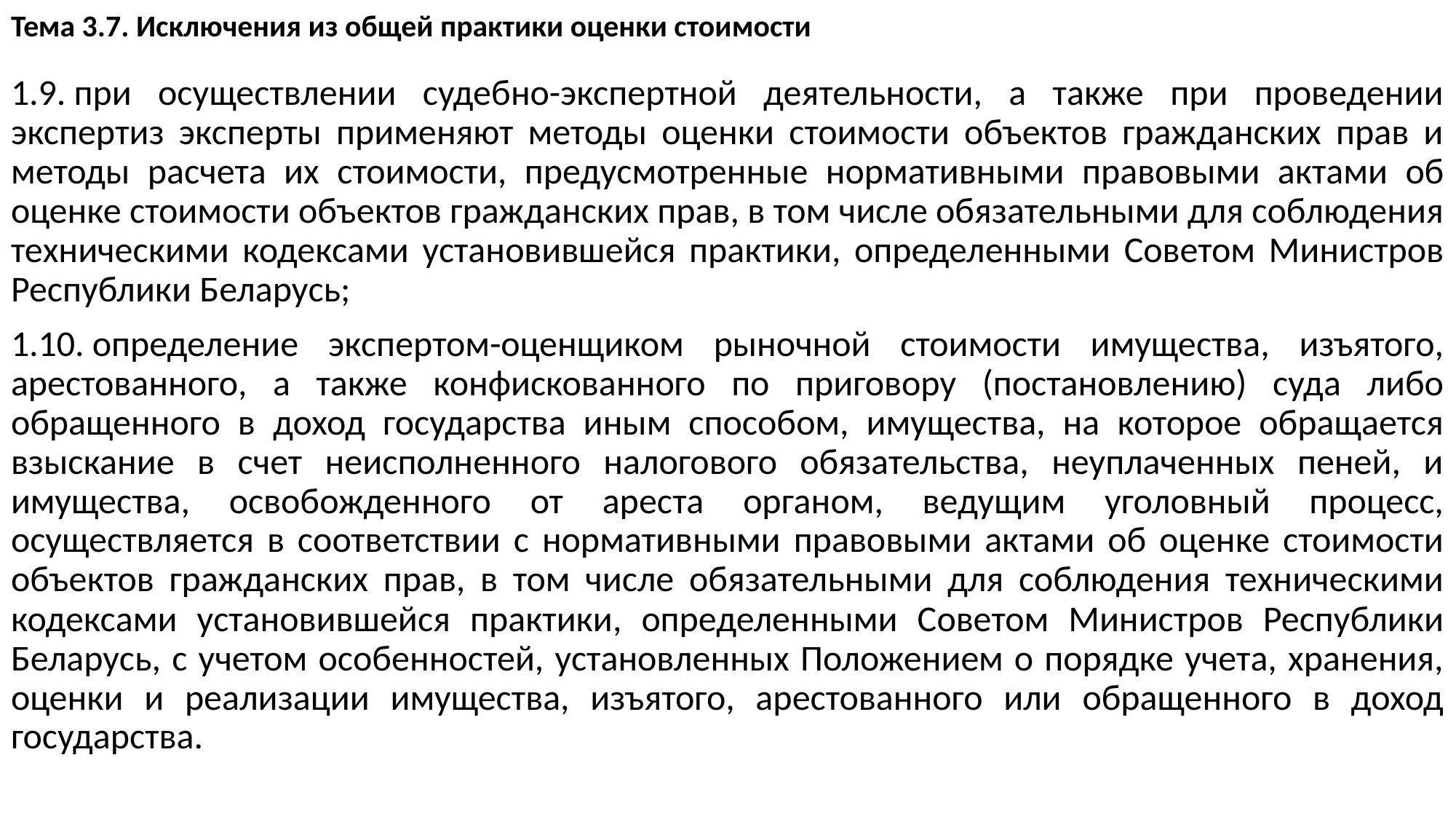

# Тема 3.7. Исключения из общей практики оценки стоимости
1.9. при осуществлении судебно-экспертной деятельности, а также при проведении экспертиз эксперты применяют методы оценки стоимости объектов гражданских прав и методы расчета их стоимости, предусмотренные нормативными правовыми актами об оценке стоимости объектов гражданских прав, в том числе обязательными для соблюдения техническими кодексами установившейся практики, определенными Советом Министров Республики Беларусь;
1.10. определение экспертом-оценщиком рыночной стоимости имущества, изъятого, арестованного, а также конфискованного по приговору (постановлению) суда либо обращенного в доход государства иным способом, имущества, на которое обращается взыскание в счет неисполненного налогового обязательства, неуплаченных пеней, и имущества, освобожденного от ареста органом, ведущим уголовный процесс, осуществляется в соответствии с нормативными правовыми актами об оценке стоимости объектов гражданских прав, в том числе обязательными для соблюдения техническими кодексами установившейся практики, определенными Советом Министров Республики Беларусь, с учетом особенностей, установленных Положением о порядке учета, хранения, оценки и реализации имущества, изъятого, арестованного или обращенного в доход государства.